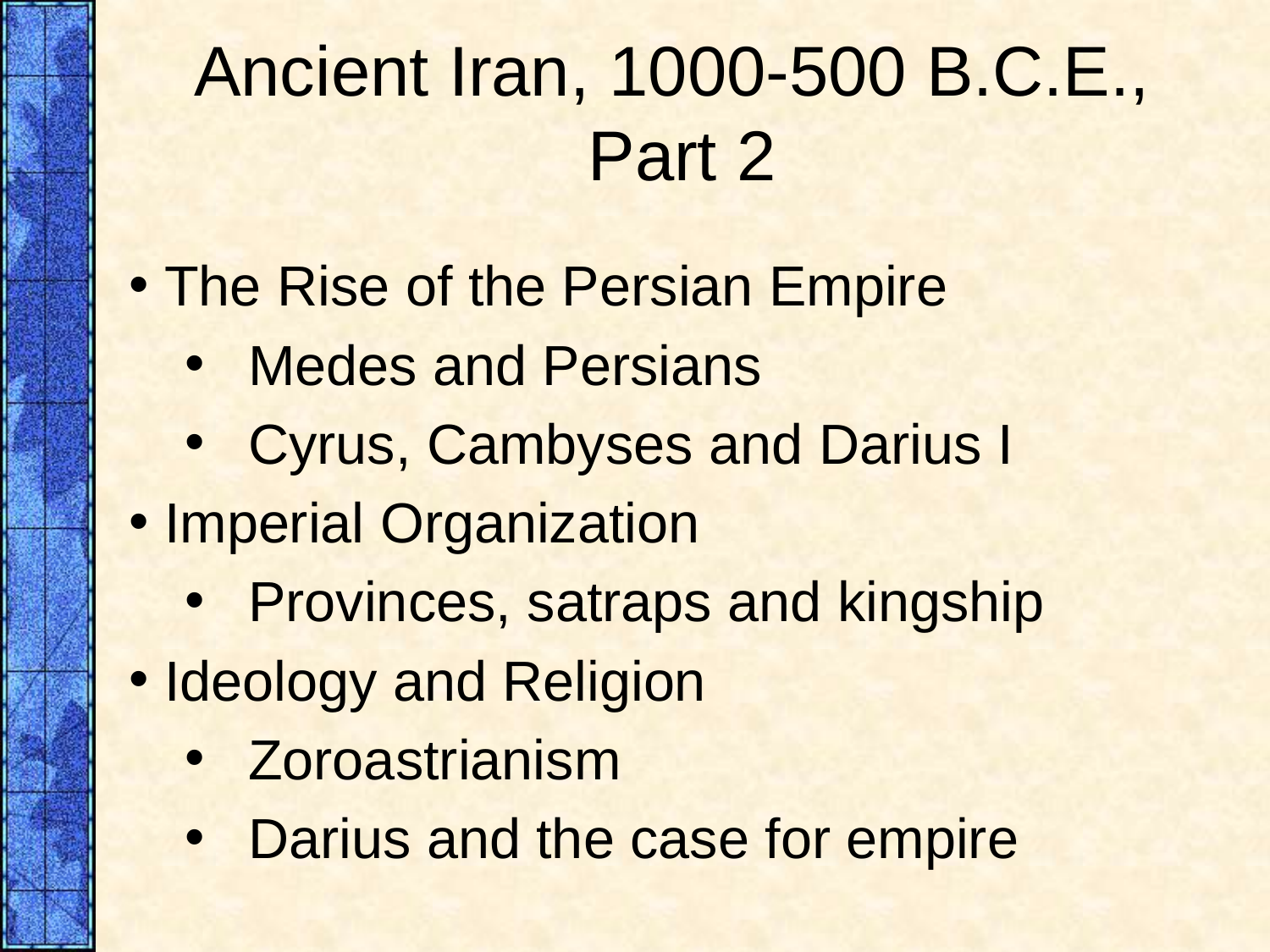

# Ancient Iran, 1000-500 B.C.E., Part 2
 The Rise of the Persian Empire
Medes and Persians
Cyrus, Cambyses and Darius I
 Imperial Organization
Provinces, satraps and kingship
 Ideology and Religion
Zoroastrianism
Darius and the case for empire